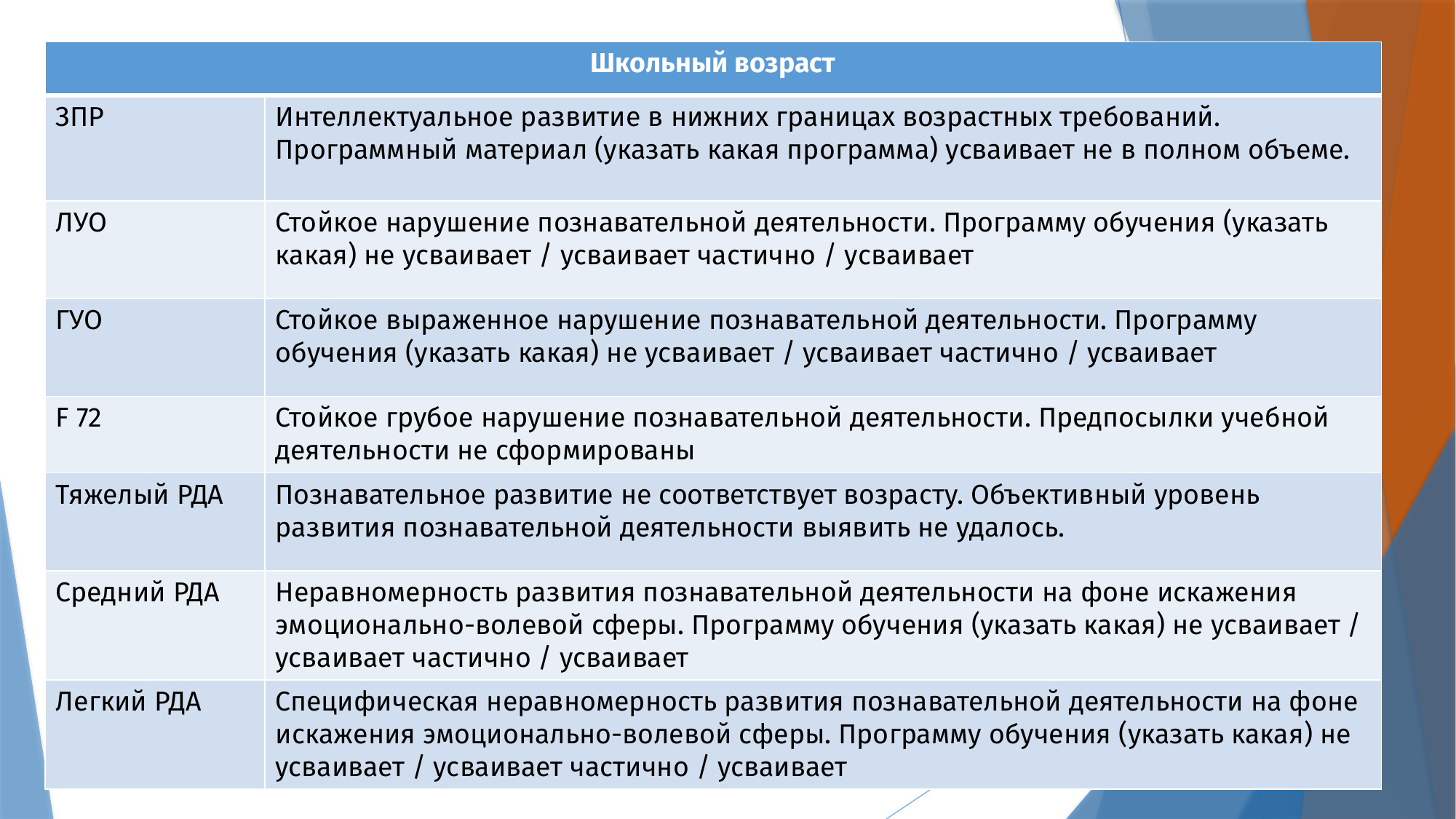

| Школьный возраст |  |
| --- | --- |
| ЗПР | Интеллектуальное развитие в нижних границах возрастных требований. Программный материал (указать какая программа) усваивает не в полном объеме. |
| ЛУО | Стойкое нарушение познавательной деятельности. Программу обучения (указать какая) не усваивает / усваивает частично / усваивает |
| ГУО | Стойкое выраженное нарушение познавательной деятельности. Программу обучения (указать какая) не усваивает / усваивает частично / усваивает |
| F 72 | Стойкое грубое нарушение познавательной деятельности. Предпосылки учебной деятельности не сформированы |
| Тяжелый РДА | Познавательное развитие не соответствует возрасту. Объективный уровень развития познавательной деятельности выявить не удалось. |
| Средний РДА | Неравномерность развития познавательной деятельности на фоне искажения эмоционально-волевой сферы. Программу обучения (указать какая) не усваивает / усваивает частично / усваивает |
| Легкий РДА | Специфическая неравномерность развития познавательной деятельности на фоне искажения эмоционально-волевой сферы. Программу обучения (указать какая) не усваивает / усваивает частично / усваивает |